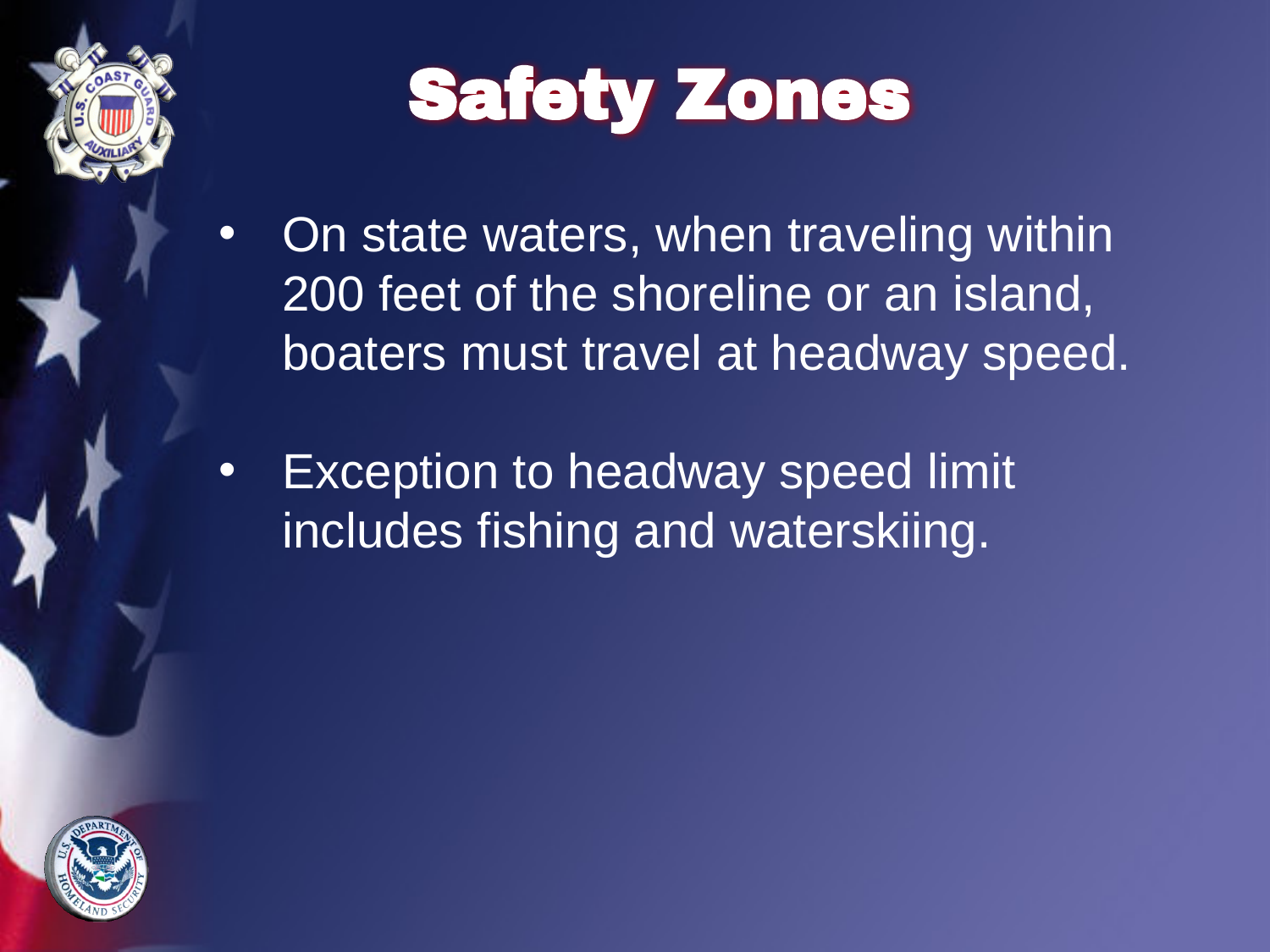

# Safety Zones

On state waters, when traveling within 200 feet of the shoreline or an island, boaters must travel at headway speed.

Exception to headway speed limit includes fishing and waterskiing.